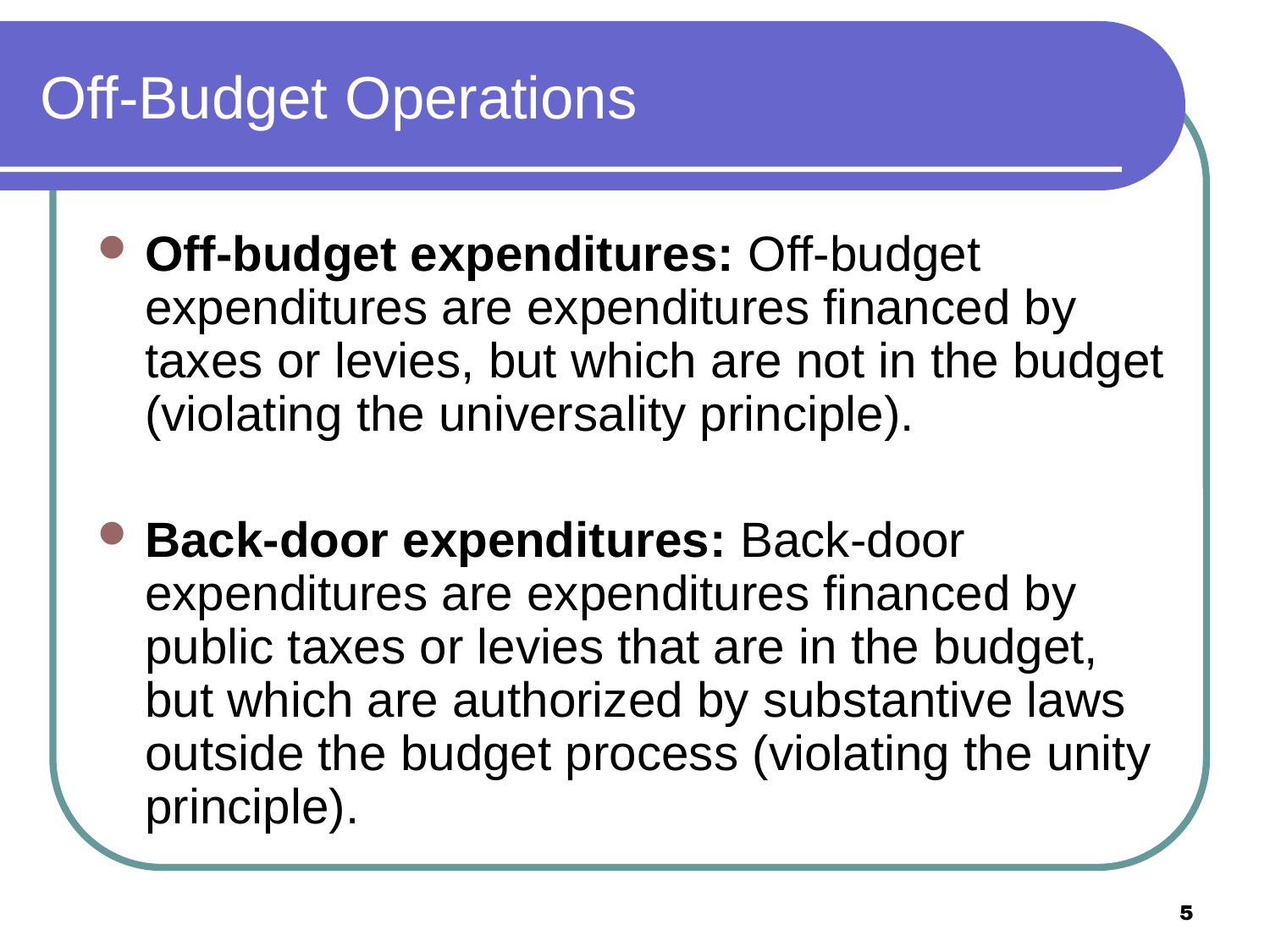

# Off-Budget Operations
Off-budget expenditures: Off-budget expenditures are expenditures financed by taxes or levies, but which are not in the budget (violating the universality principle).

Back-door expenditures: Back-door expenditures are expenditures financed by public taxes or levies that are in the budget, but which are authorized by substantive laws outside the budget process (violating the unity principle).
5